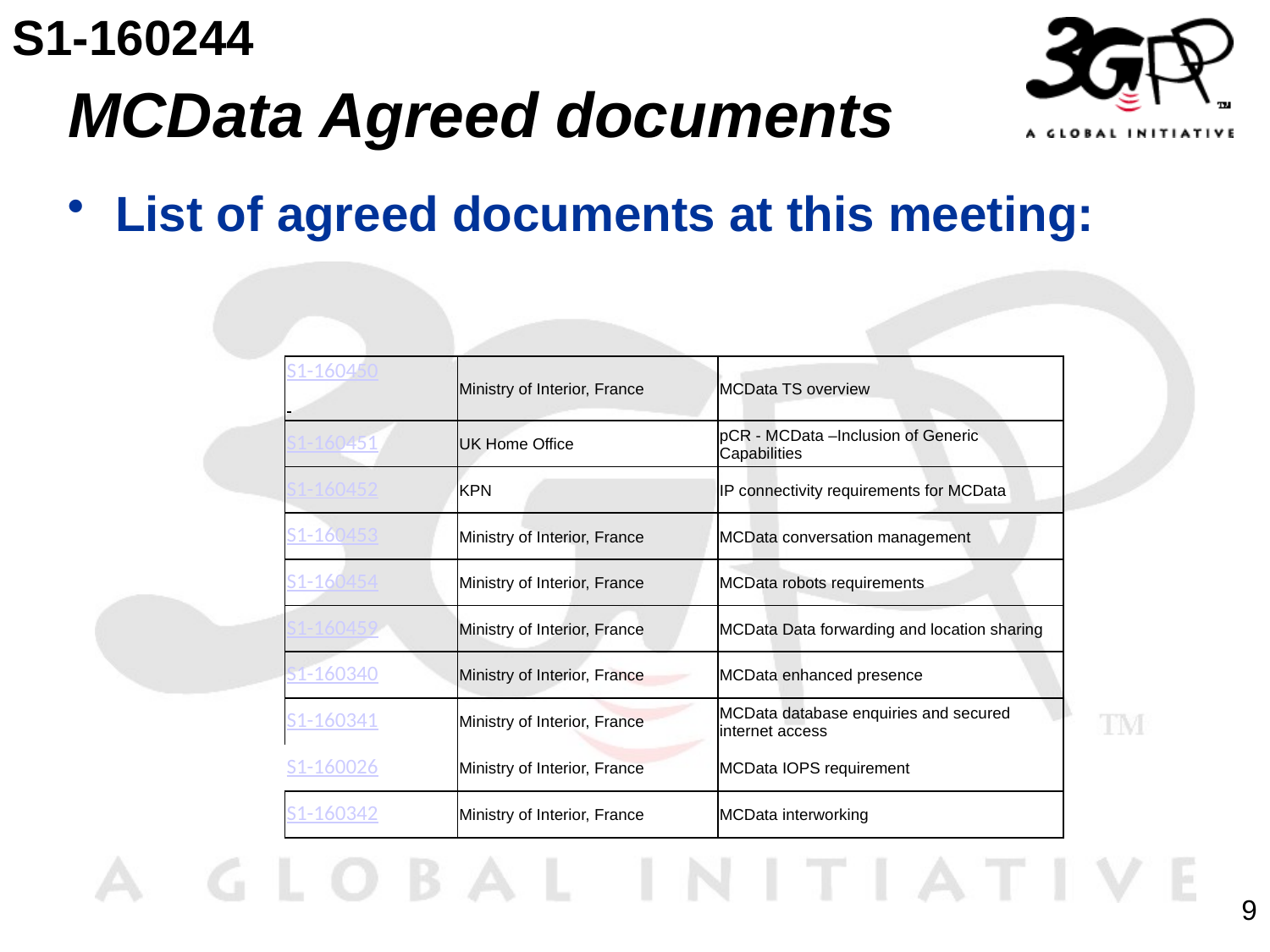

S1-160244
# MCData Agreed documents
List of agreed documents at this meeting:

| S1-160450 | Ministry of Interior, France | MCData TS overview |
| --- | --- | --- |
|  |  |  |
| S1-160451 | UK Home Office | pCR - MCData –Inclusion of Generic Capabilities |
| S1-160452 | KPN | IP connectivity requirements for MCData |
| S1-160453 | Ministry of Interior, France | MCData conversation management |
| S1-160454 | Ministry of Interior, France | MCData robots requirements |
| S1-160459 | Ministry of Interior, France | MCData Data forwarding and location sharing |
| S1-160340 | Ministry of Interior, France | MCData enhanced presence |
| S1-160341 | Ministry of Interior, France | MCData database enquiries and secured internet access |
| S1-160026 | Ministry of Interior, France | MCData IOPS requirement |
| S1-160342 | Ministry of Interior, France | MCData interworking |
9